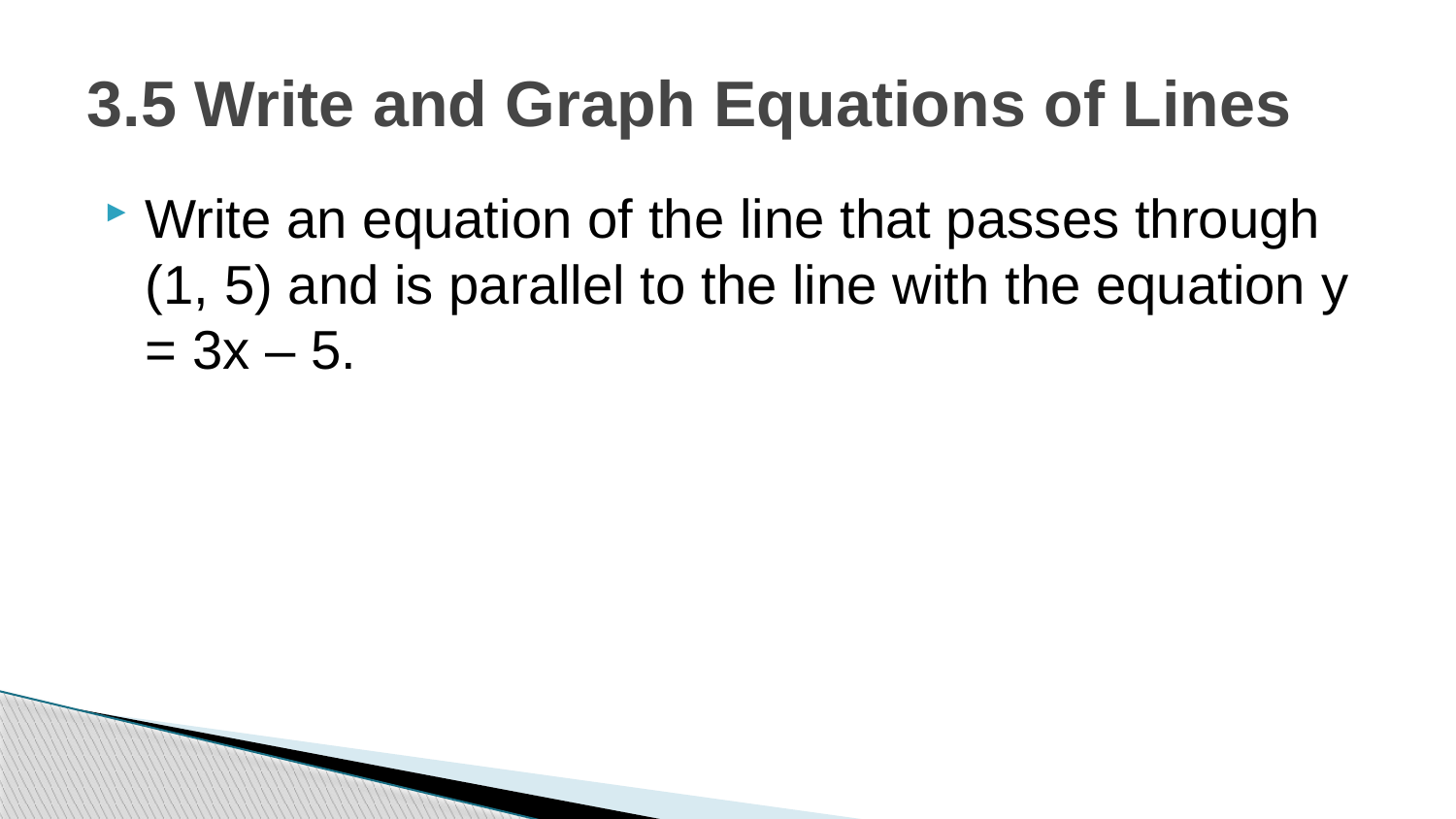

# 3.5 Write and Graph Equations of Lines
Write an equation of the line that passes through (1, 5) and is parallel to the line with the equation y = 3x – 5.